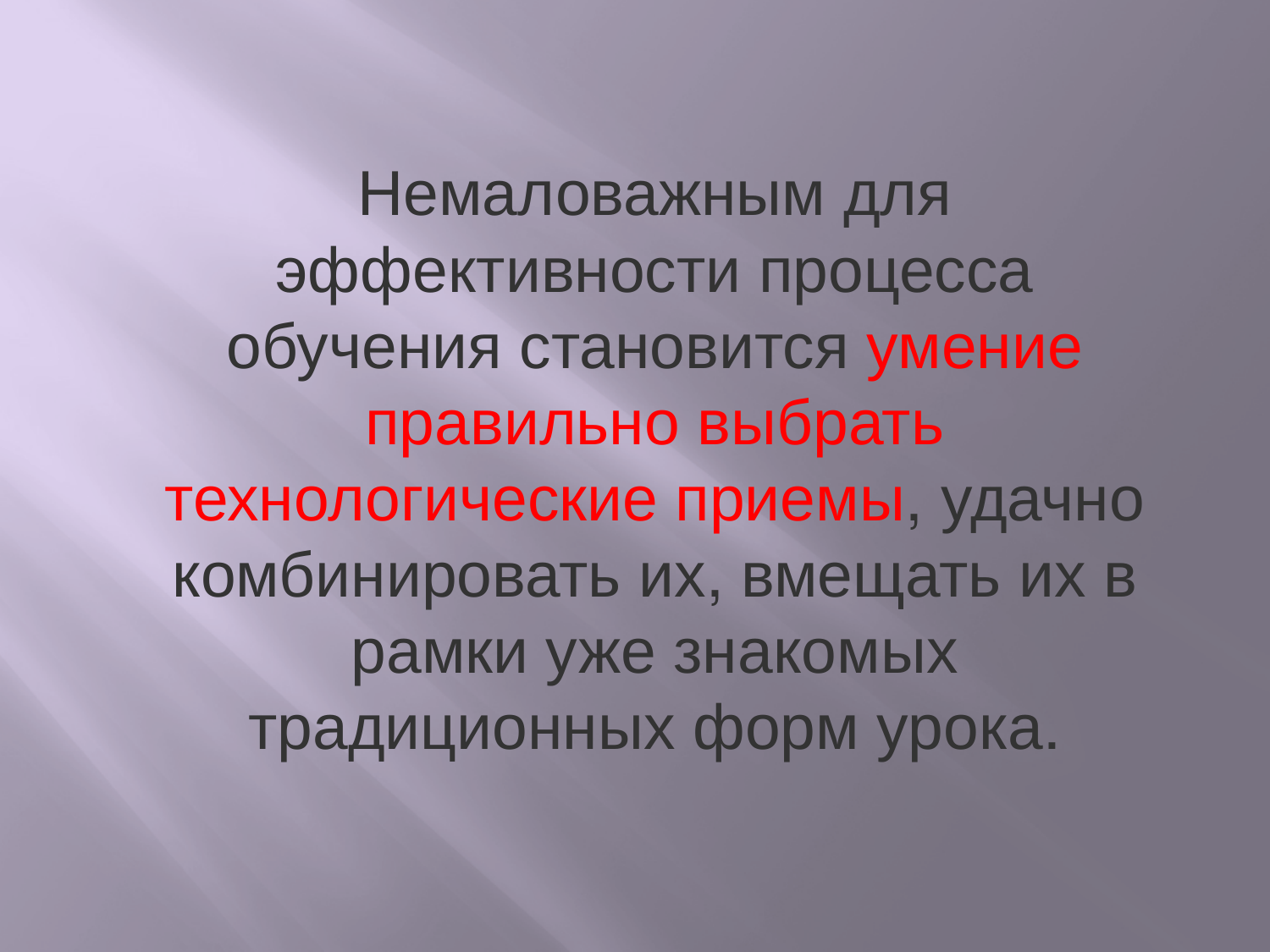

Немаловажным для эффективности процесса обучения становится умение правильно выбрать технологические приемы, удачно комбинировать их, вмещать их в рамки уже знакомых традиционных форм урока.